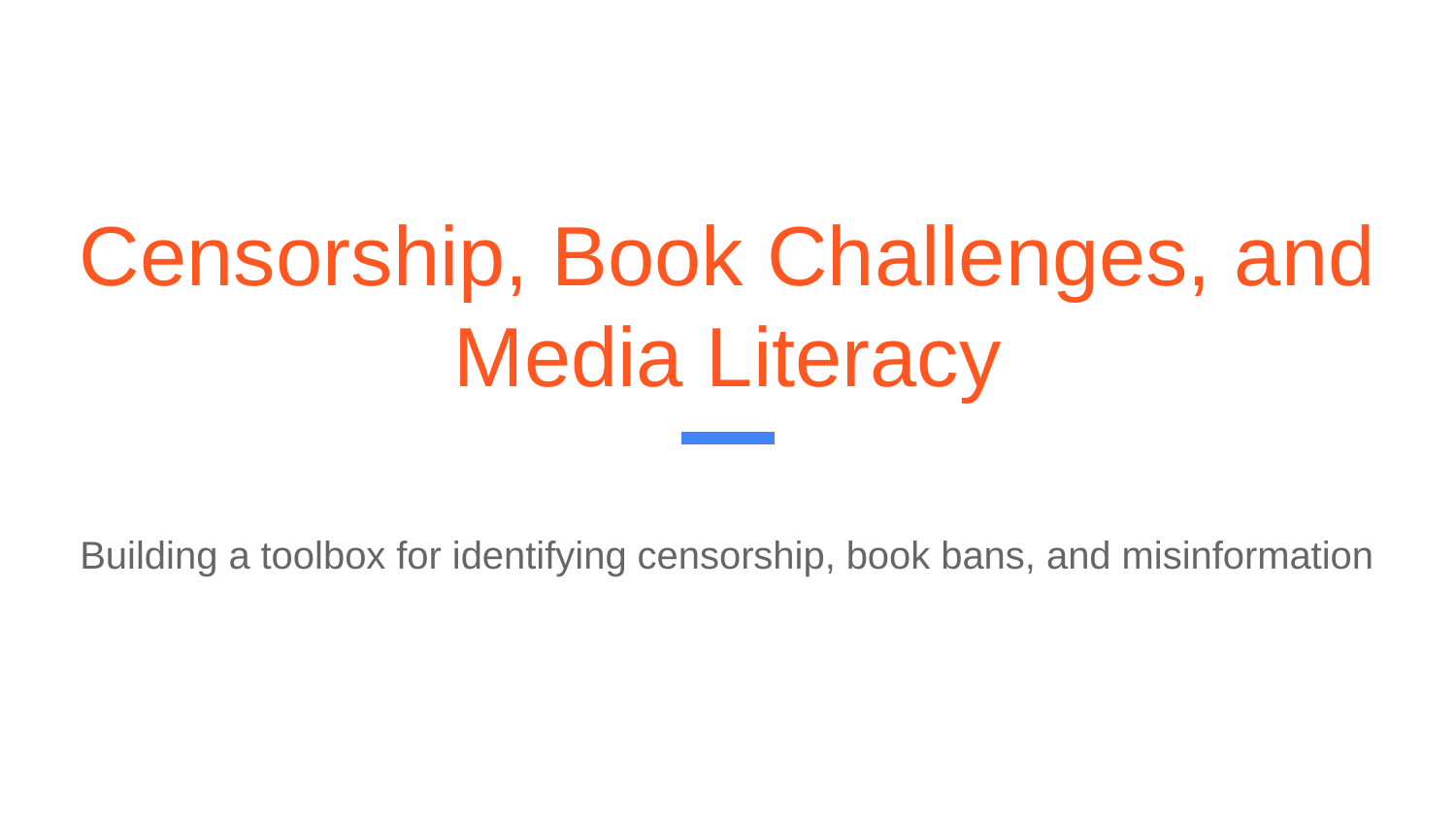

# Censorship, Book Challenges, and Media Literacy
Building a toolbox for identifying censorship, book bans, and misinformation